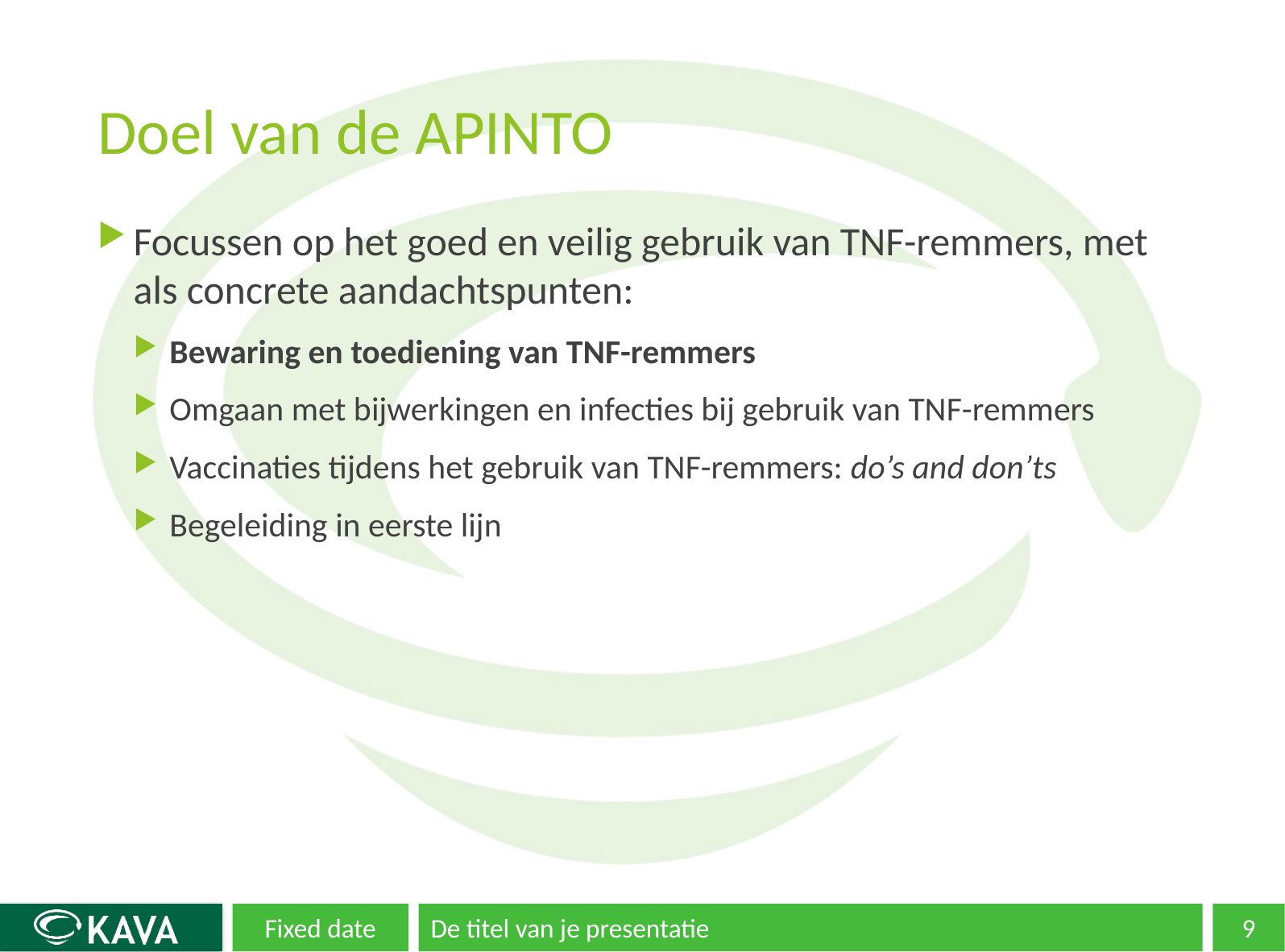

# Doel van de APINTO
Focussen op het goed en veilig gebruik van TNF-remmers, met als concrete aandachtspunten:
Bewaring en toediening van TNF-remmers
Omgaan met bijwerkingen en infecties bij gebruik van TNF-remmers
Vaccinaties tijdens het gebruik van TNF-remmers: do’s and don’ts
Begeleiding in eerste lijn

Fixed date
De titel van je presentatie
9